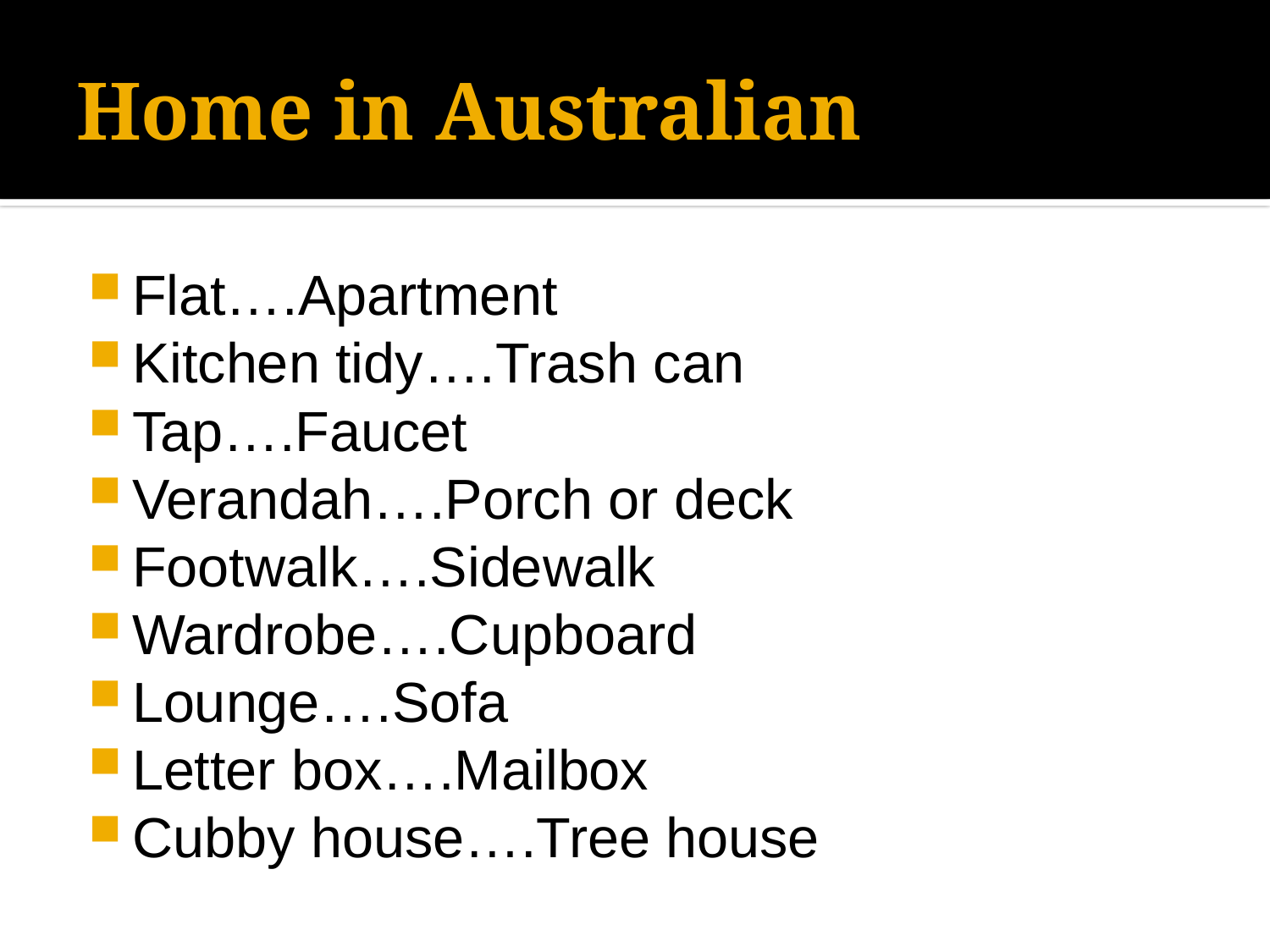

# Home in Australian
Flat….Apartment
Kitchen tidy….Trash can
Tap….Faucet
Verandah….Porch or deck
Footwalk….Sidewalk
Wardrobe….Cupboard
Lounge….Sofa
Letter box….Mailbox
Cubby house….Tree house